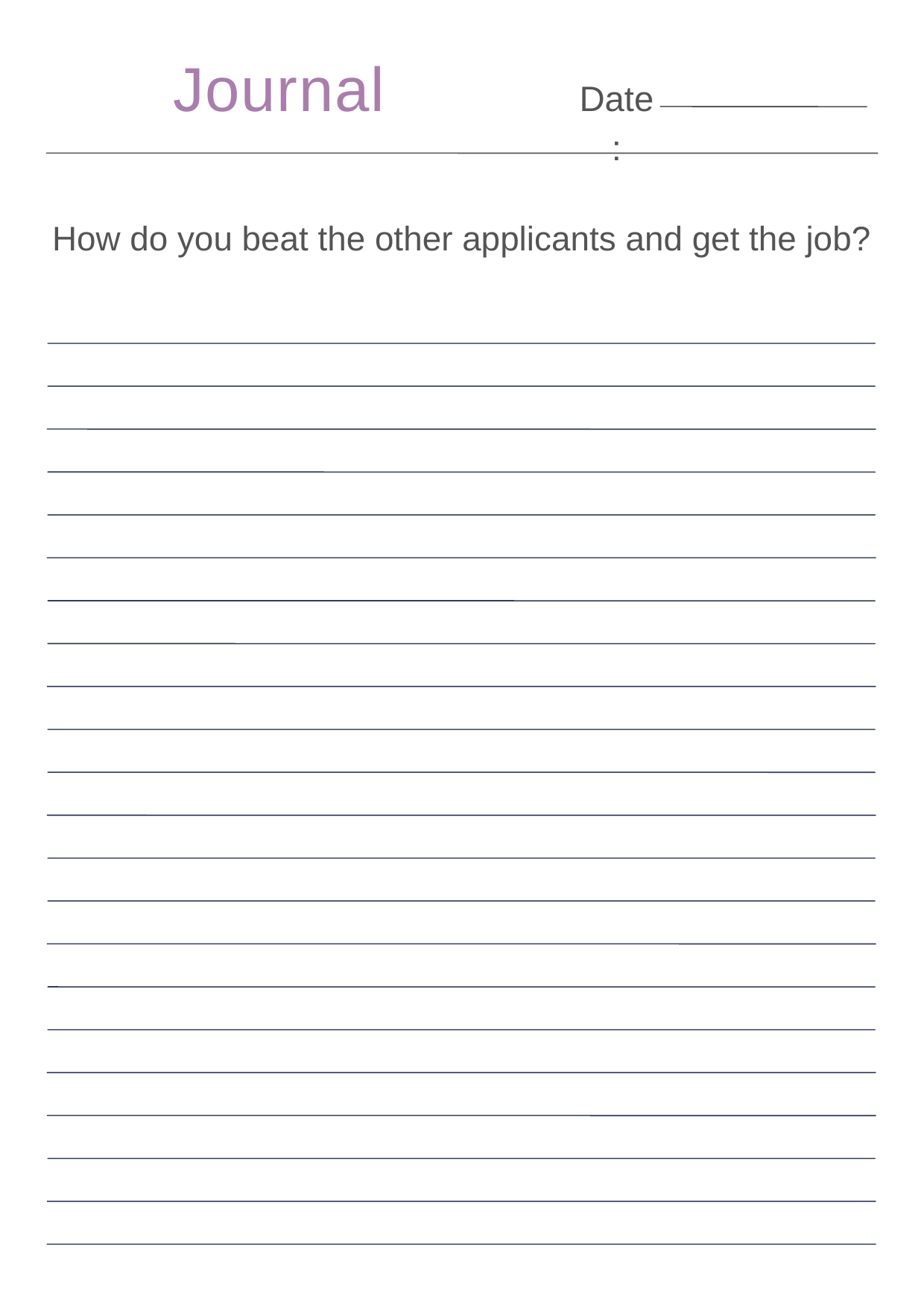

Journal
Date:

How do you beat the other applicants and get the job?